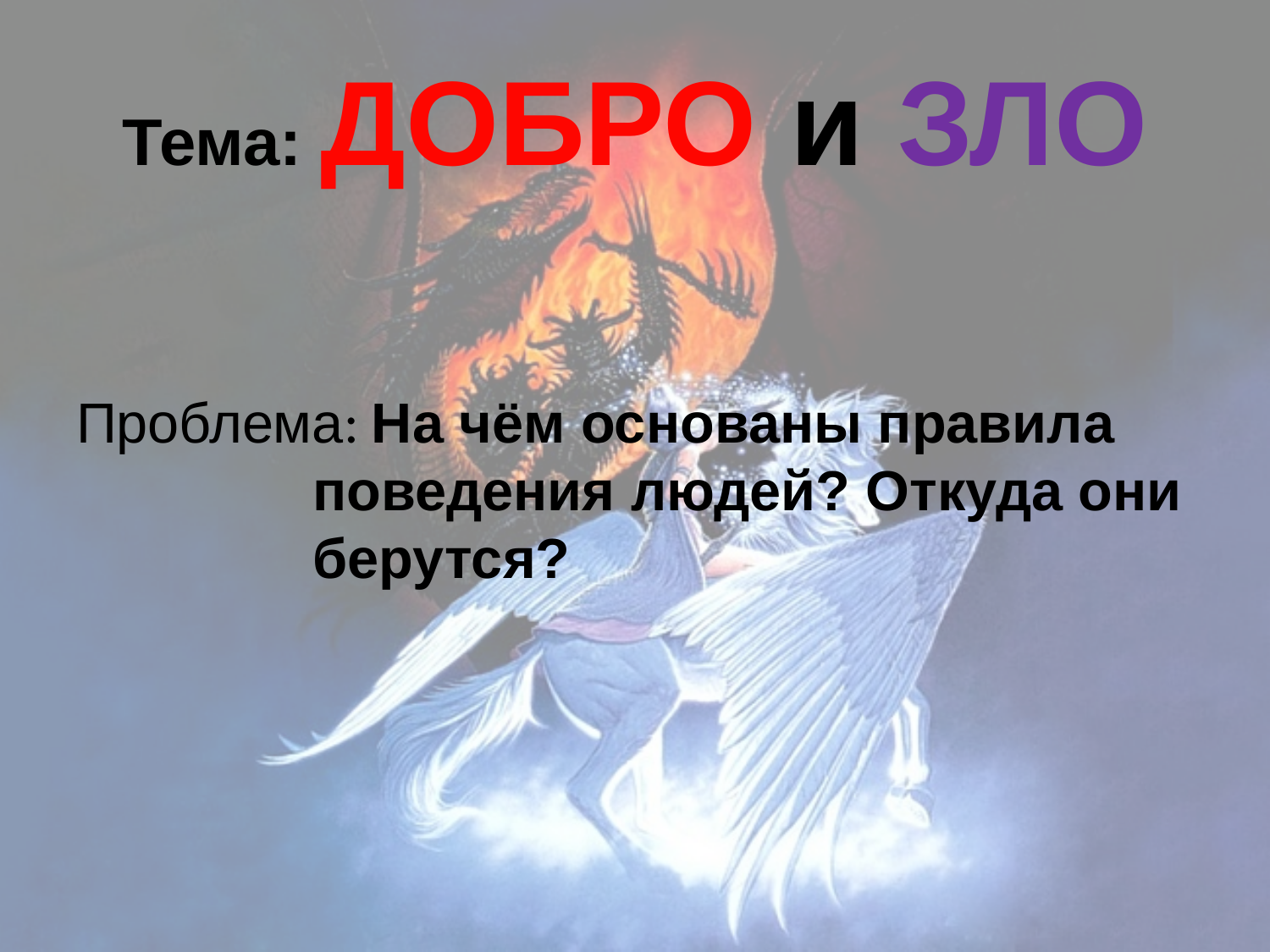

# Тема: ДОБРО и ЗЛО

Проблема: На чём основаны правила поведения людей? Откуда они берутся?